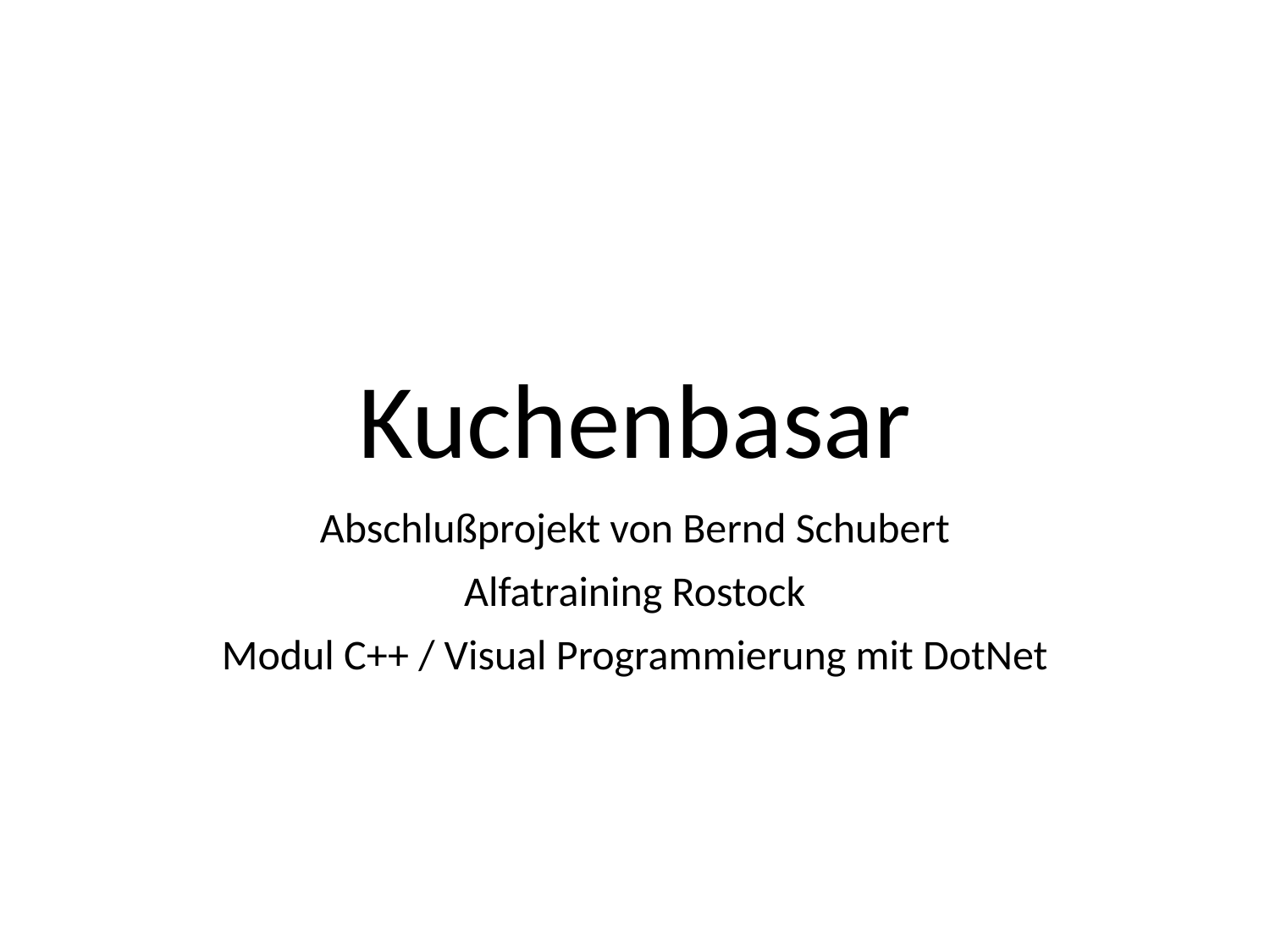

# Kuchenbasar
Abschlußprojekt von Bernd Schubert
Alfatraining Rostock
Modul C++ / Visual Programmierung mit DotNet